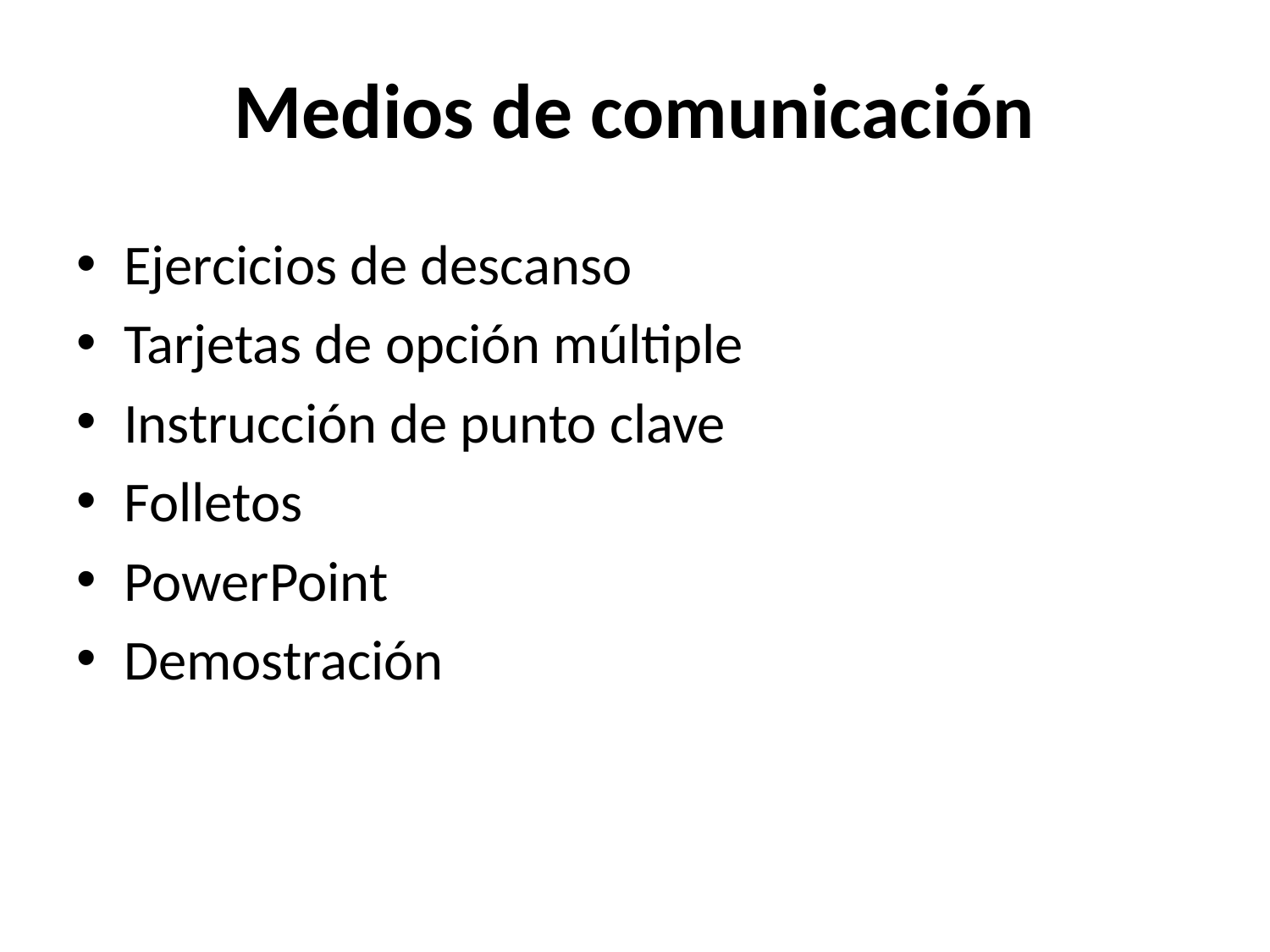

# Medios de comunicación
Ejercicios de descanso
Tarjetas de opción múltiple
Instrucción de punto clave
Folletos
PowerPoint
Demostración